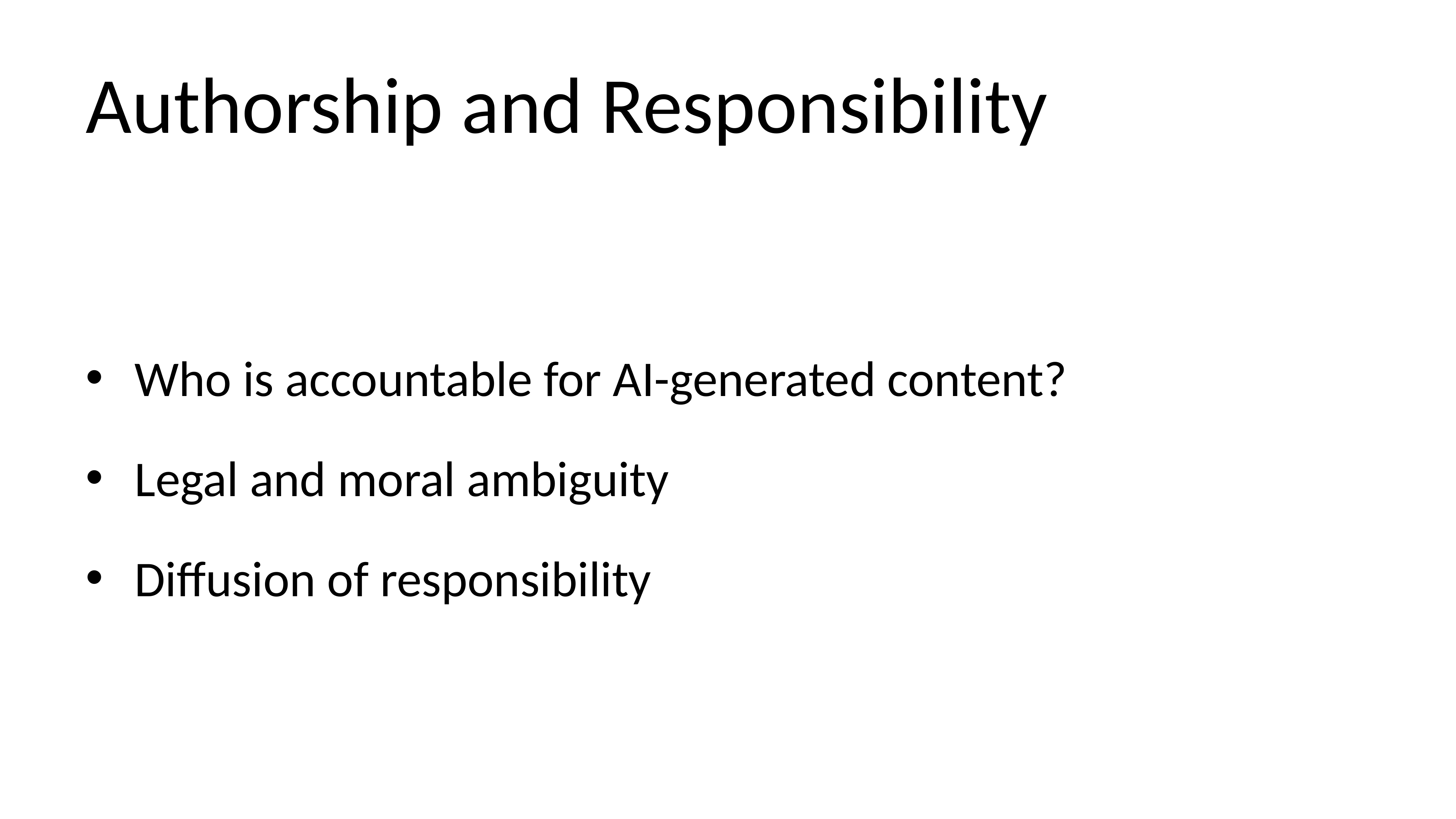

# Authorship and Responsibility
Who is accountable for AI-generated content?
Legal and moral ambiguity
Diffusion of responsibility